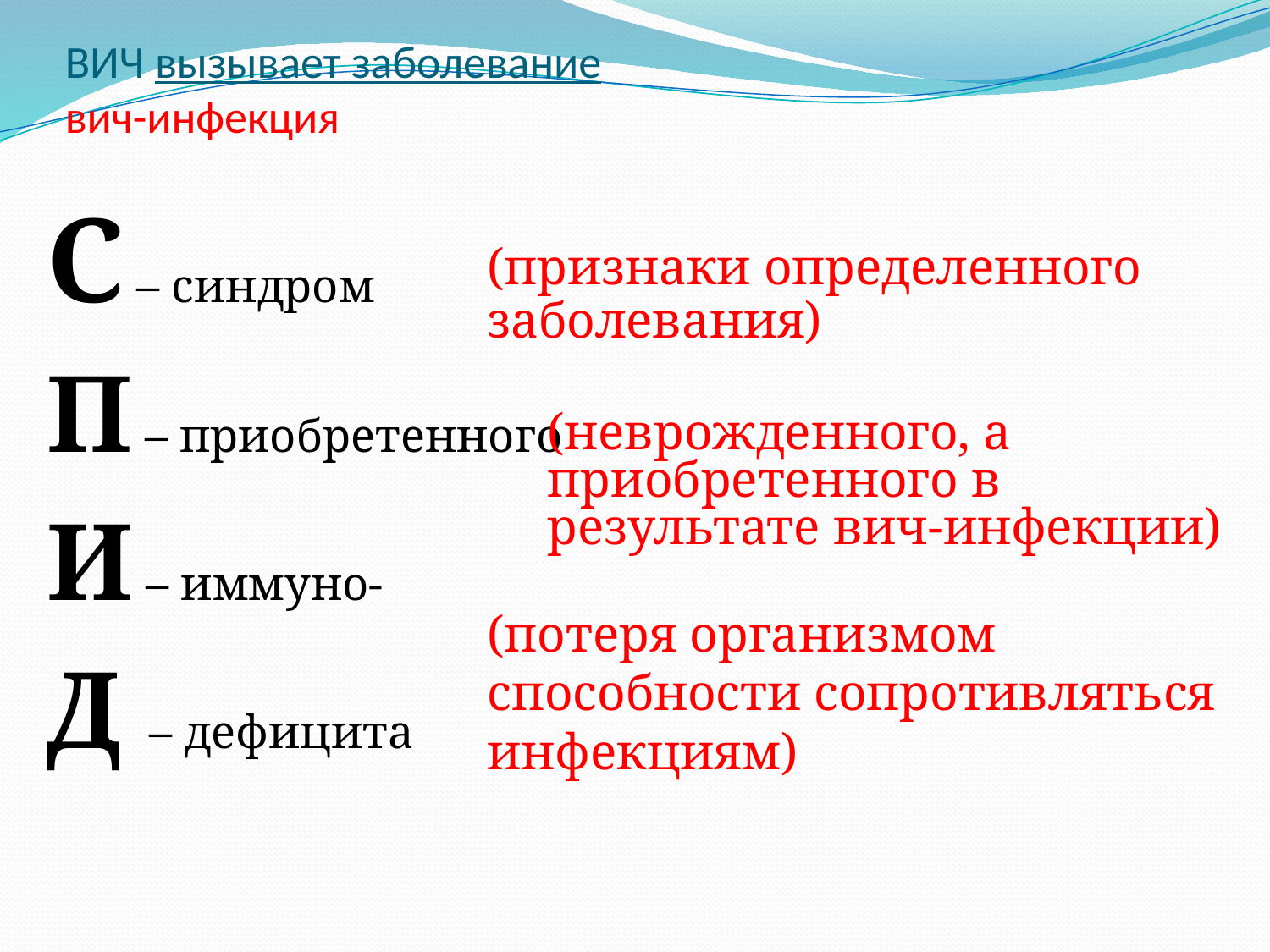

ВИЧ вызывает заболевание
вич-инфекция
С – синдром
П – приобретенного
И – иммуно-
Д – дефицита
(признаки определенного заболевания)
(неврожденного, а приобретенного в результате вич-инфекции)
(потеря организмом способности сопротивляться инфекциям)